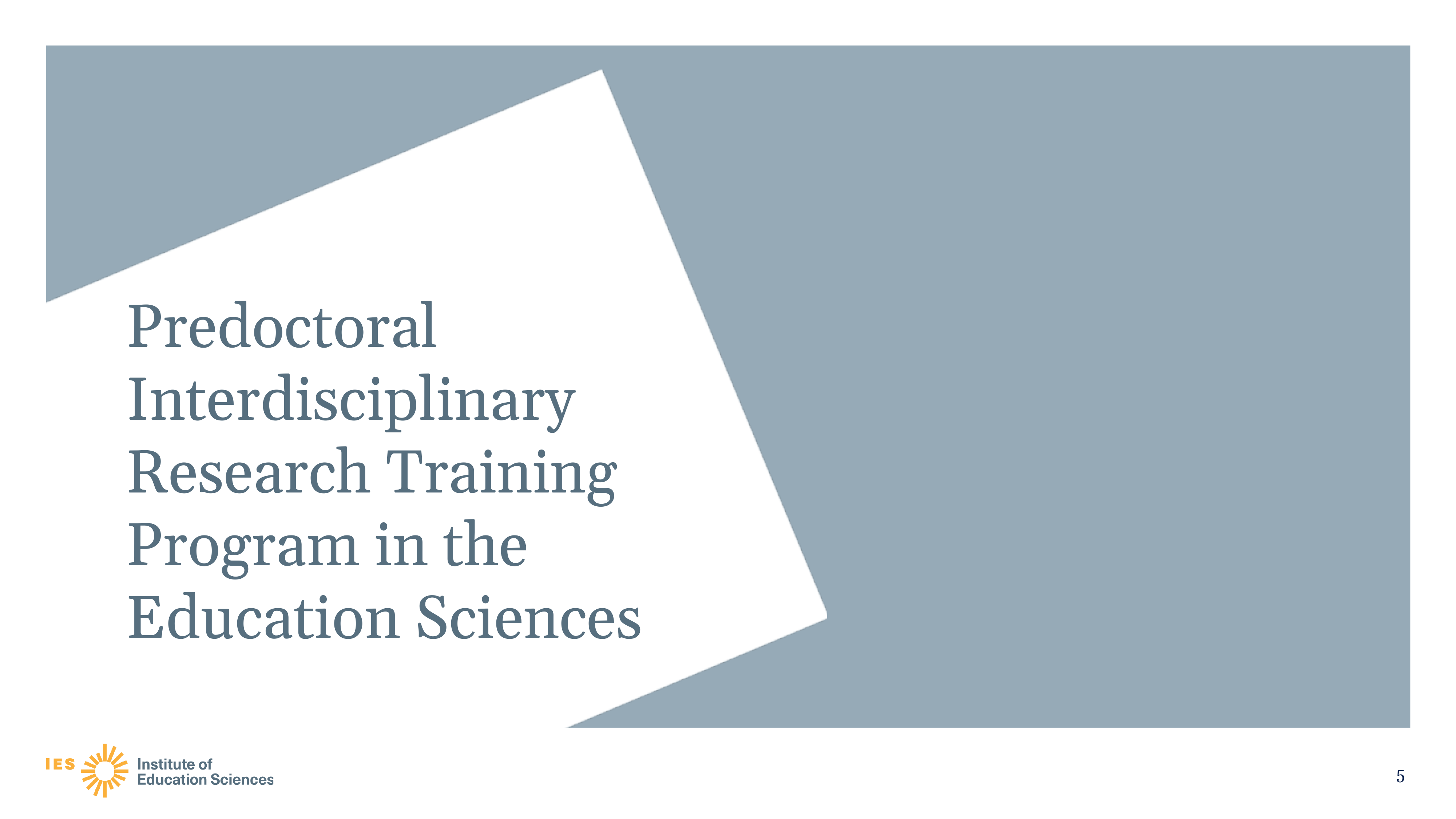

# Predoctoral Interdisciplinary Research Training Program in the Education Sciences
5